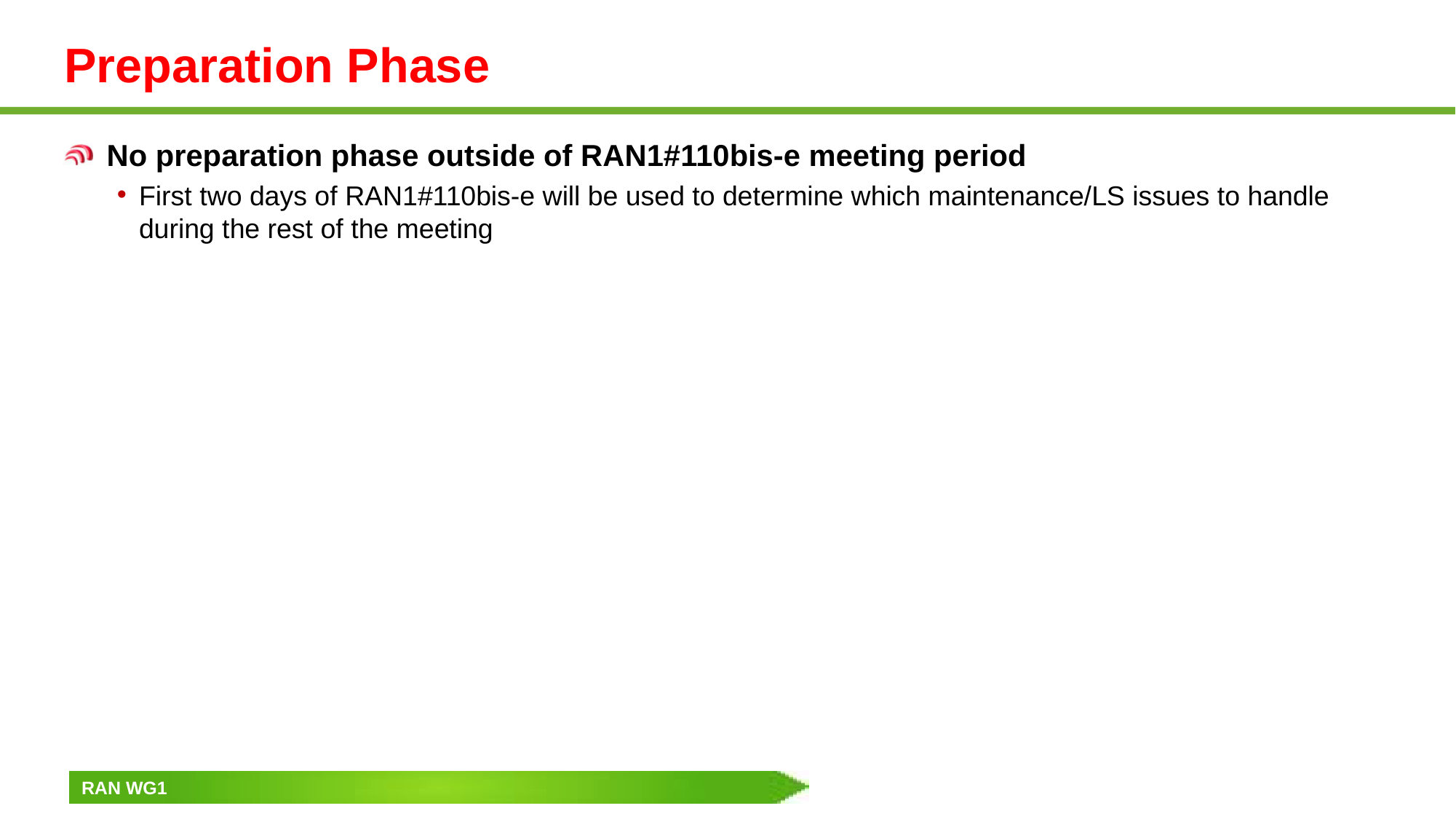

# Preparation Phase
No preparation phase outside of RAN1#110bis-e meeting period
First two days of RAN1#110bis-e will be used to determine which maintenance/LS issues to handle during the rest of the meeting